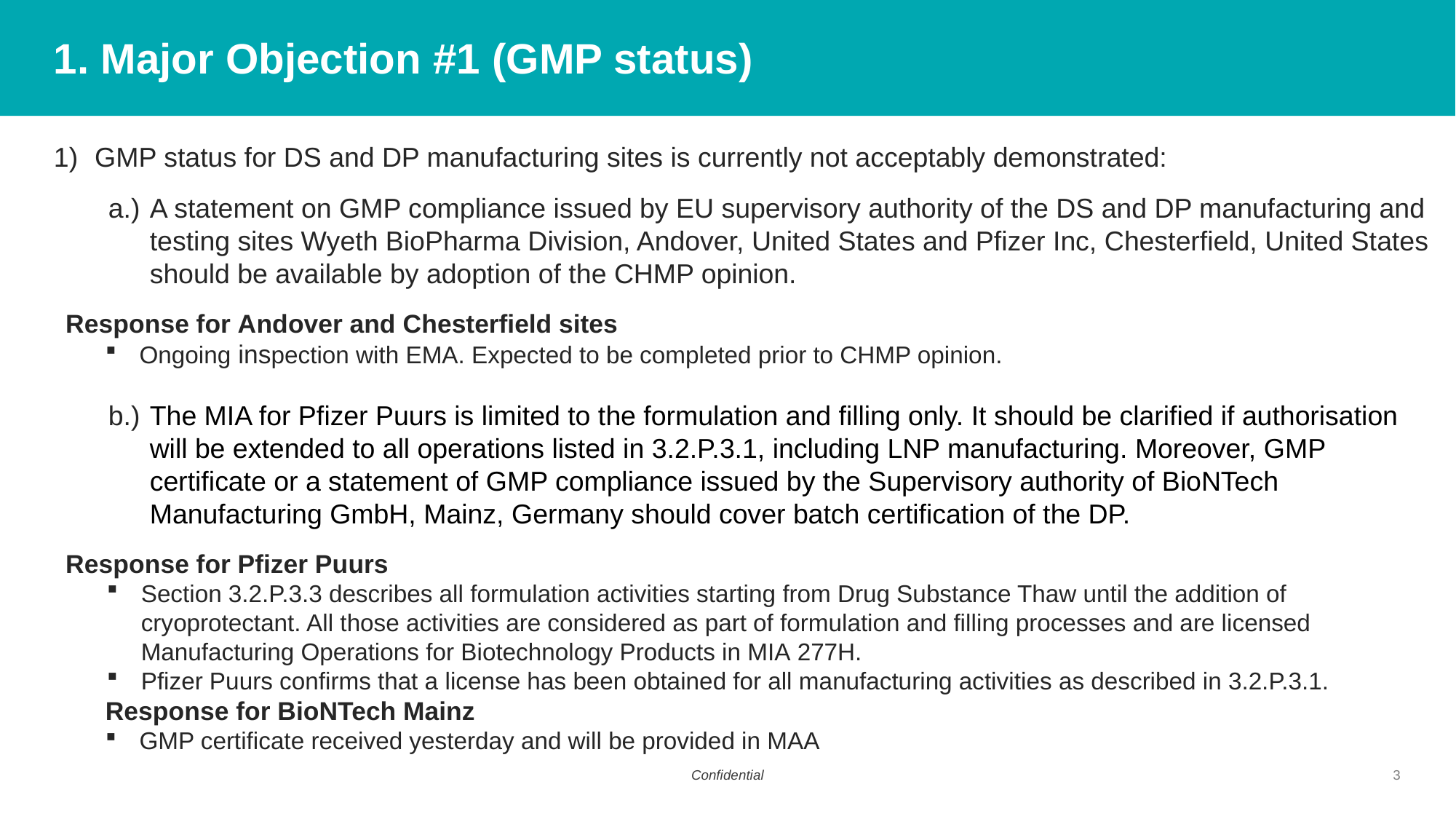

# 1. Major Objection #1 (GMP status)
GMP status for DS and DP manufacturing sites is currently not acceptably demonstrated:

a.) 	A statement on GMP compliance issued by EU supervisory authority of the DS and DP manufacturing and testing sites Wyeth BioPharma Division, Andover, United States and Pfizer Inc, Chesterfield, United States should be available by adoption of the CHMP opinion.

Response for Andover and Chesterfield sites
Ongoing inspection with EMA. Expected to be completed prior to CHMP opinion.

b.) 	The MIA for Pfizer Puurs is limited to the formulation and filling only. It should be clarified if authorisation will be extended to all operations listed in 3.2.P.3.1, including LNP manufacturing. Moreover, GMP certificate or a statement of GMP compliance issued by the Supervisory authority of BioNTech Manufacturing GmbH, Mainz, Germany should cover batch certification of the DP.

Response for Pfizer Puurs
Section 3.2.P.3.3 describes all formulation activities starting from Drug Substance Thaw until the addition of cryoprotectant. All those activities are considered as part of formulation and filling processes and are licensed Manufacturing Operations for Biotechnology Products in MIA 277H.
Pfizer Puurs confirms that a license has been obtained for all manufacturing activities as described in 3.2.P.3.1.
Response for BioNTech Mainz
GMP certificate received yesterday and will be provided in MAA